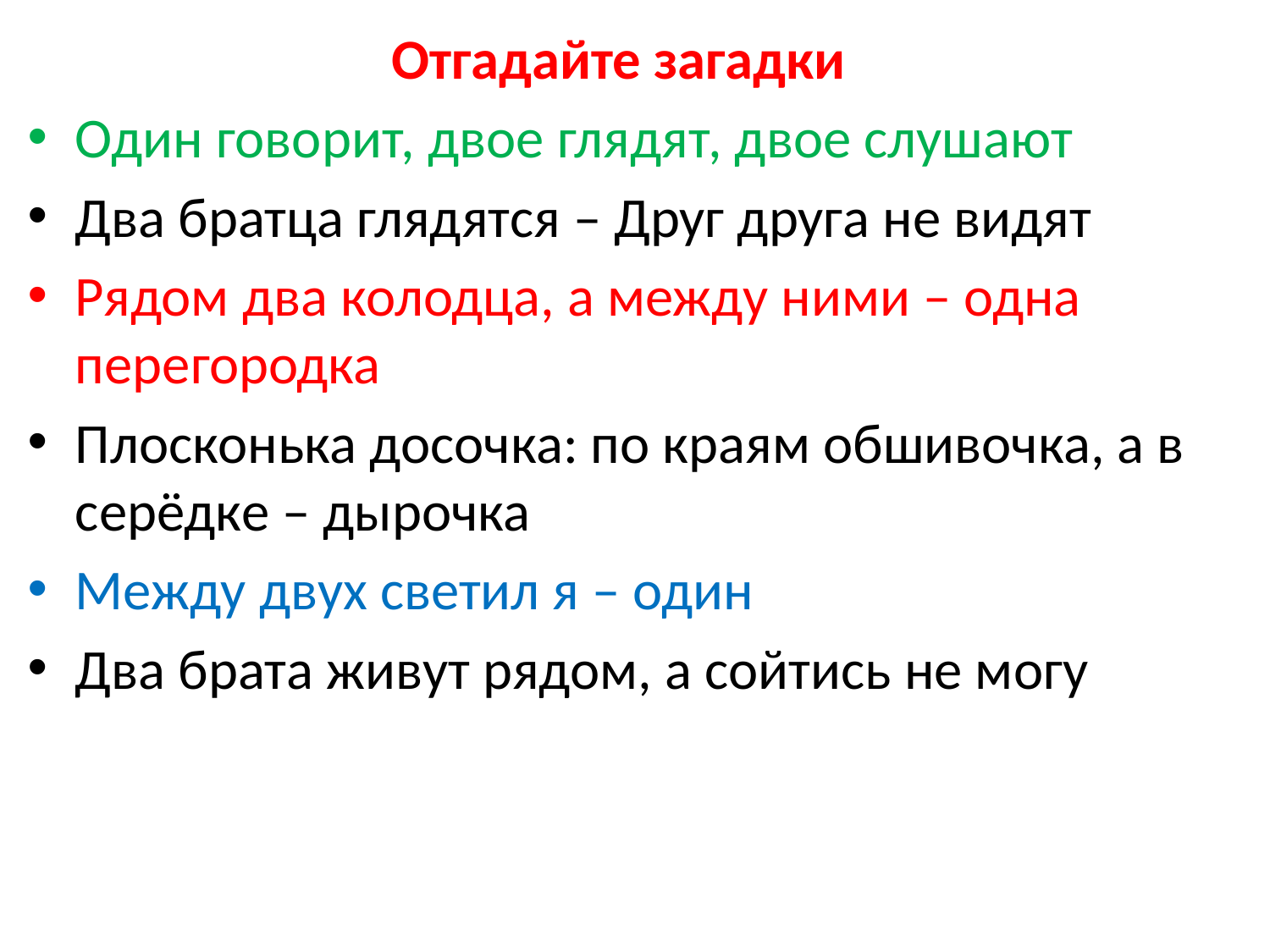

Отгадайте загадки
Один говорит, двое глядят, двое слушают
Два братца глядятся – Друг друга не видят
Рядом два колодца, а между ними – одна перегородка
Плосконька досочка: по краям обшивочка, а в серёдке – дырочка
Между двух светил я – один
Два брата живут рядом, а сойтись не могу